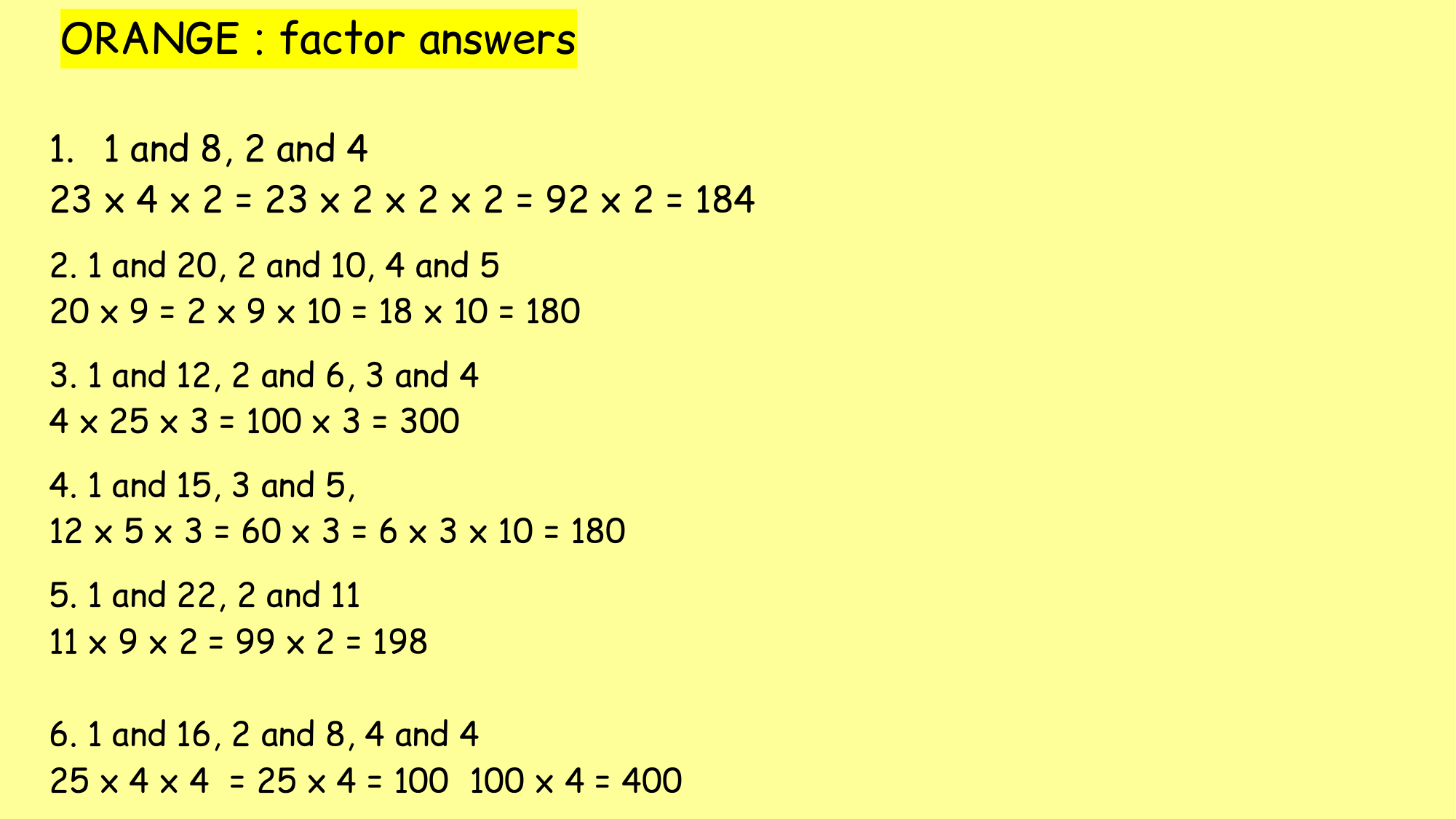

ORANGE : factor answers
| 1 and 8, 2 and 4 23 x 4 x 2 = 23 x 2 x 2 x 2 = 92 x 2 = 184 2. 1 and 20, 2 and 10, 4 and 5 20 x 9 = 2 x 9 x 10 = 18 x 10 = 180 3. 1 and 12, 2 and 6, 3 and 4 4 x 25 x 3 = 100 x 3 = 300 4. 1 and 15, 3 and 5, 12 x 5 x 3 = 60 x 3 = 6 x 3 x 10 = 180 5. 1 and 22, 2 and 11 11 x 9 x 2 = 99 x 2 = 198 6. 1 and 16, 2 and 8, 4 and 4 25 x 4 x 4 = 25 x 4 = 100 100 x 4 = 400 |
| --- |